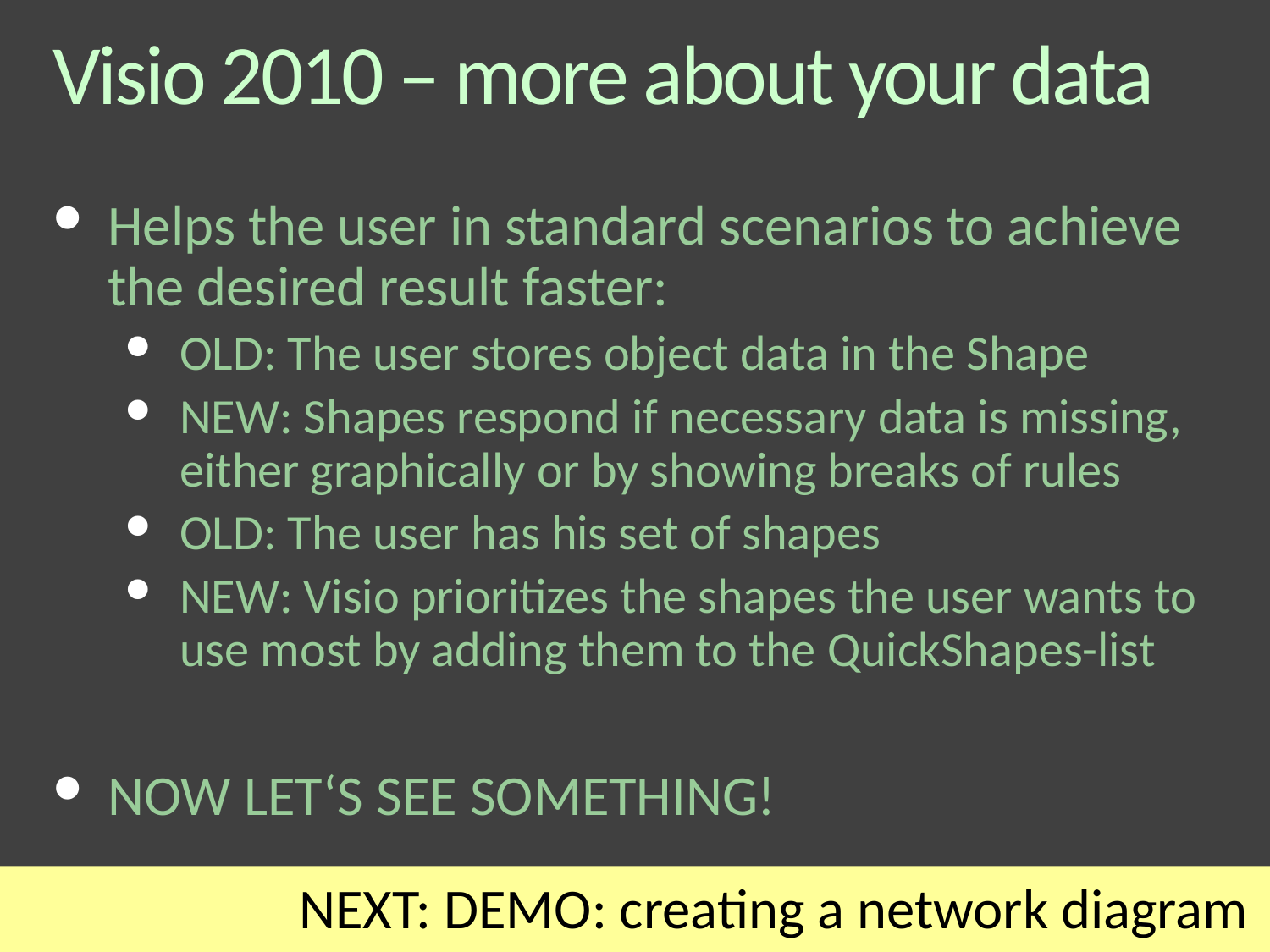

# Visio 2010 – more about your data
Helps the user in standard scenarios to achieve the desired result faster:
OLD: The user stores object data in the Shape
NEW: Shapes respond if necessary data is missing, either graphically or by showing breaks of rules
OLD: The user has his set of shapes
NEW: Visio prioritizes the shapes the user wants to use most by adding them to the QuickShapes-list

NOW LET‘S SEE SOMETHING!
NEXT: DEMO: creating a network diagram